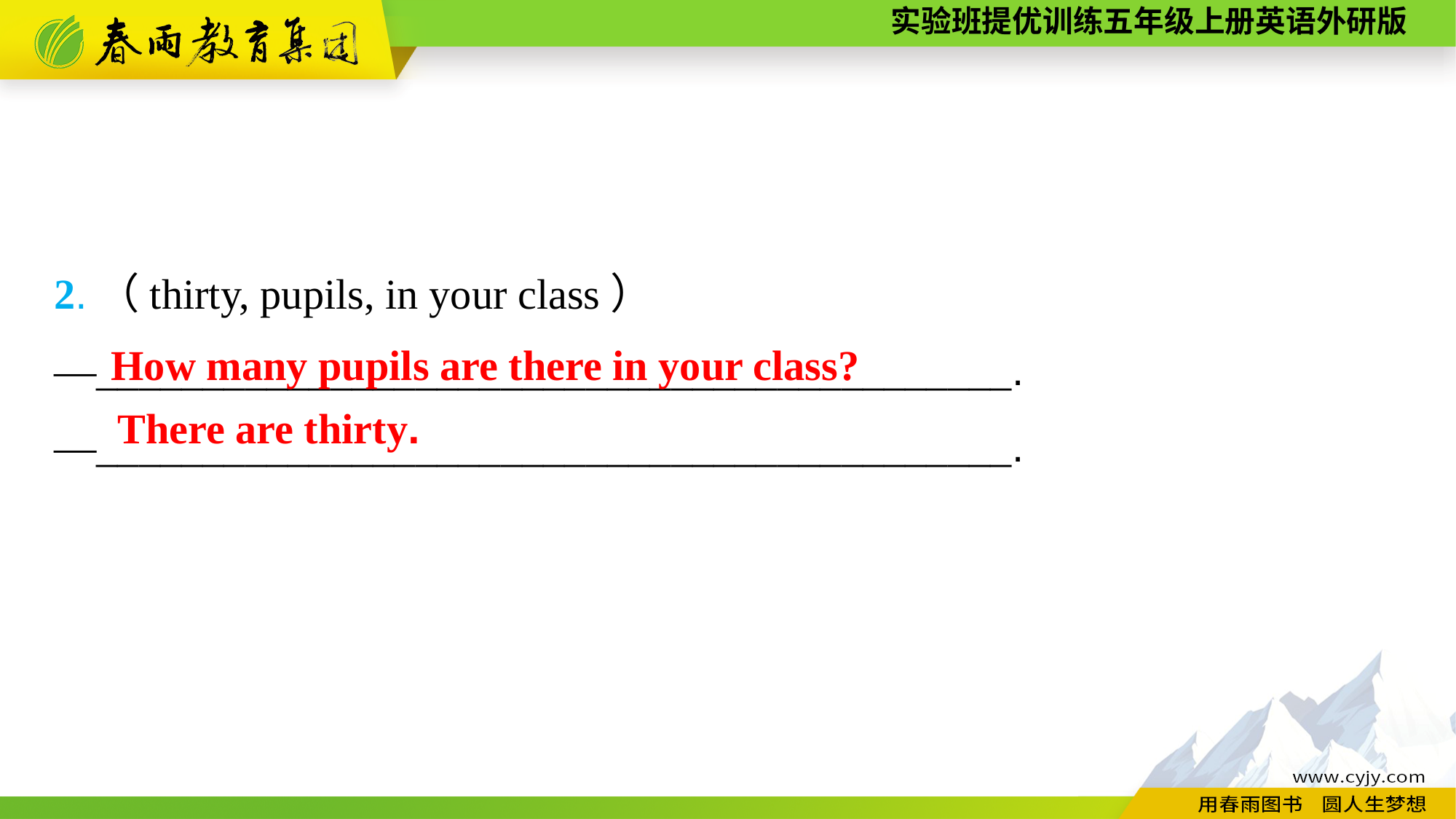

2.（thirty, pupils, in your class）
—___________________________________________.
—___________________________________________.
How many pupils are there in your class?
There are thirty.